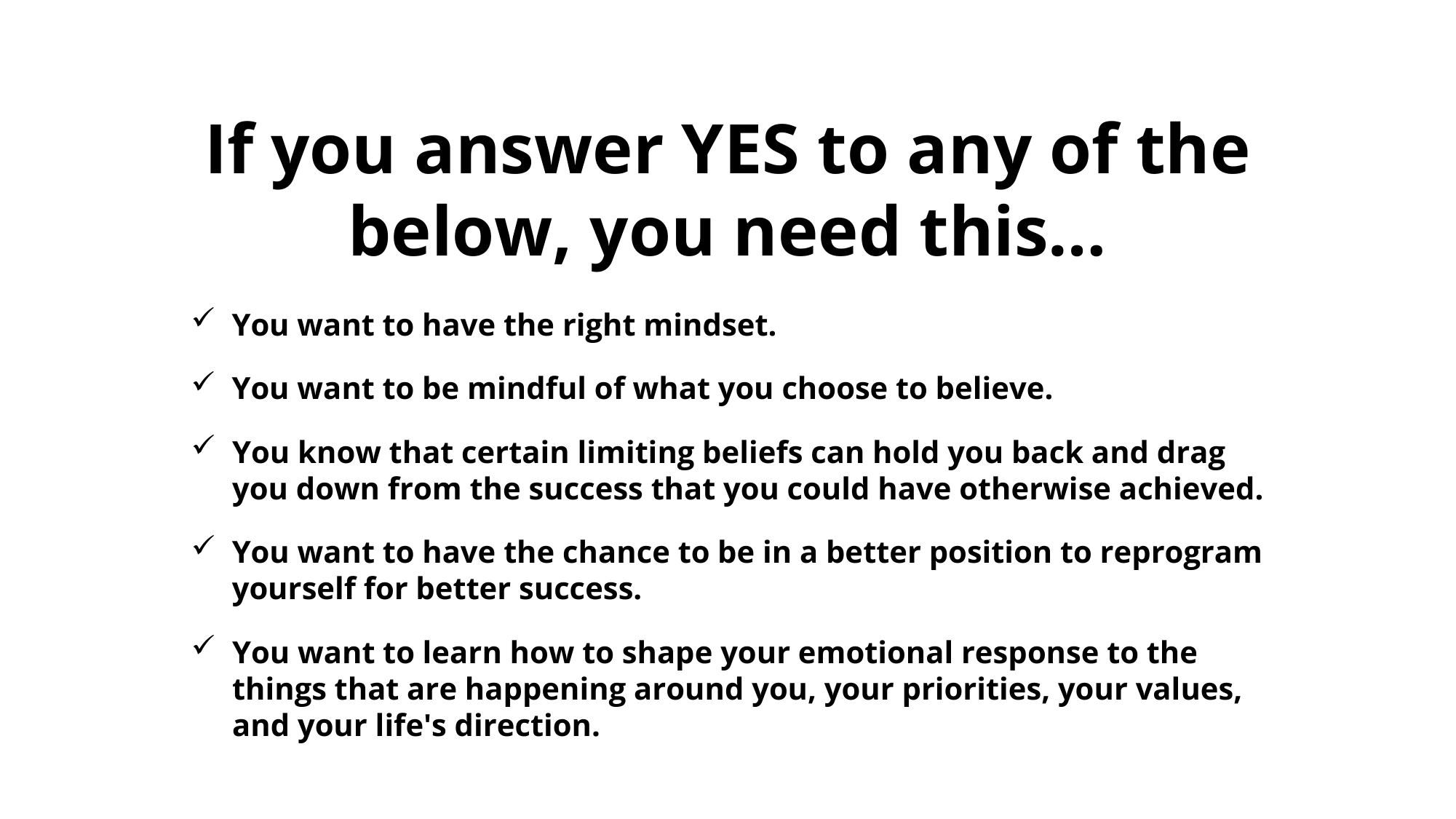

If you answer YES to any of the below, you need this…
You want to have the right mindset.
You want to be mindful of what you choose to believe.
You know that certain limiting beliefs can hold you back and drag you down from the success that you could have otherwise achieved.
You want to have the chance to be in a better position to reprogram yourself for better success.
You want to learn how to shape your emotional response to the things that are happening around you, your priorities, your values, and your life's direction.